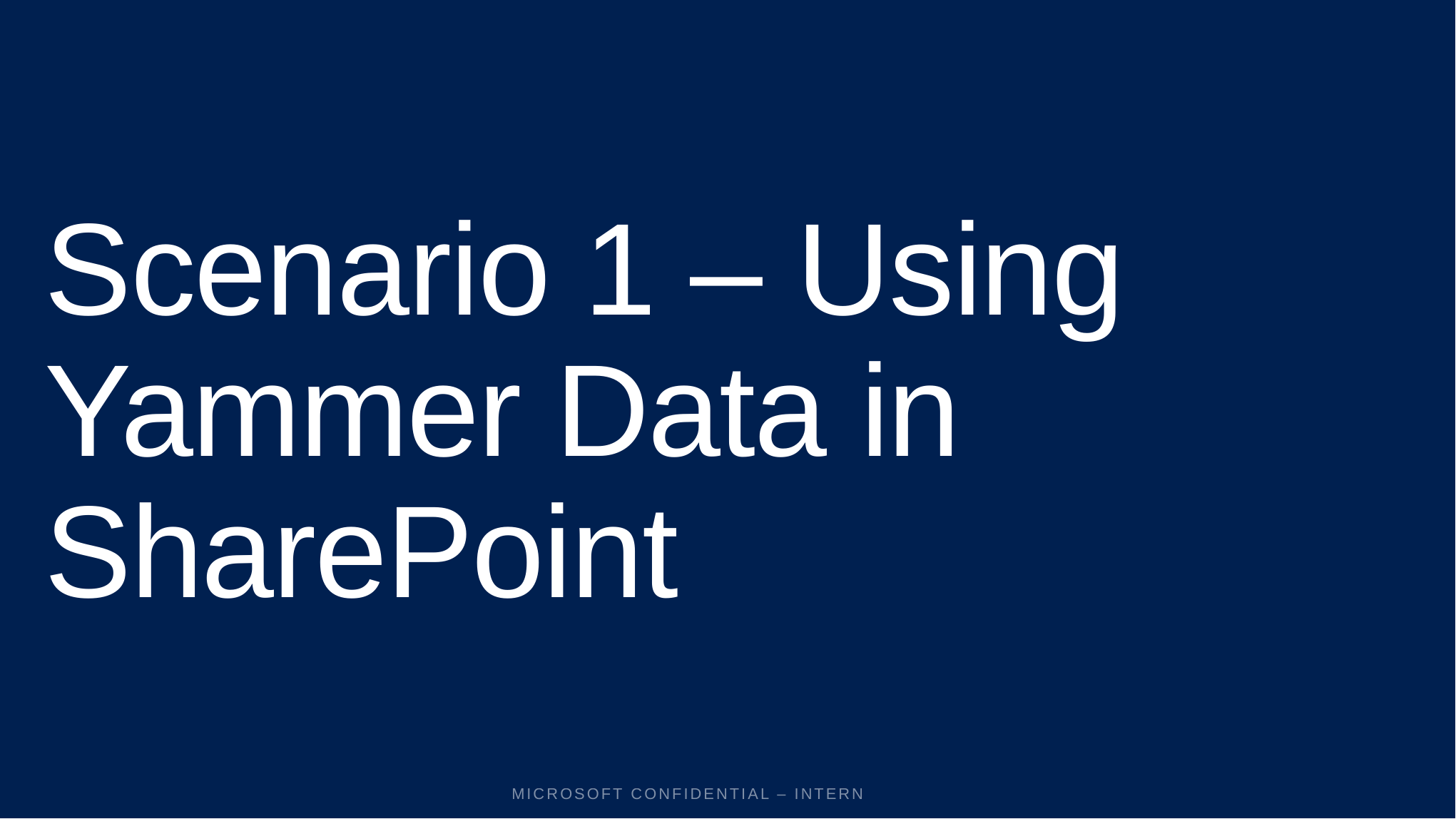

# Scenario 1 – Using Yammer Data in SharePoint